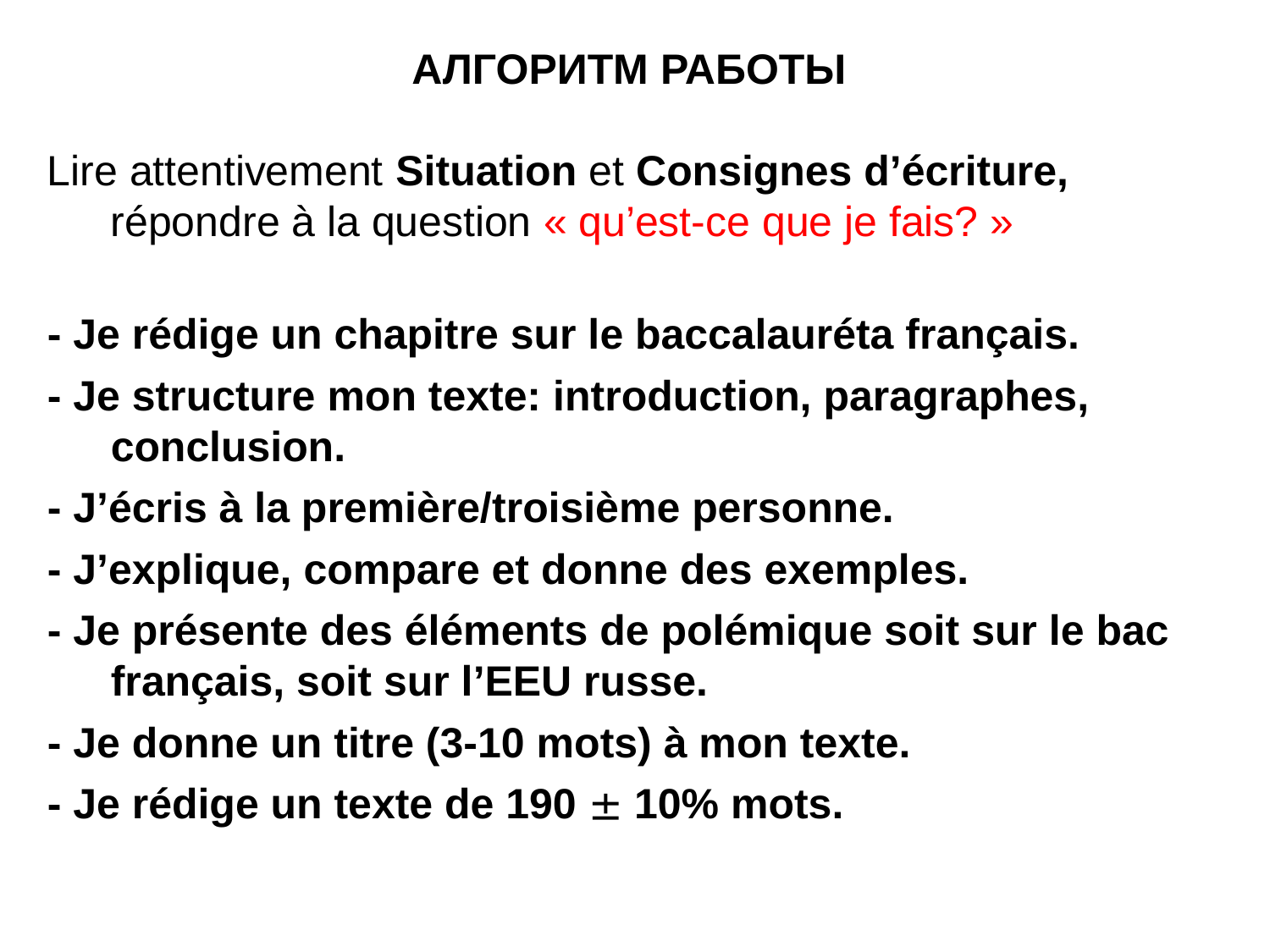

Алгоритм работы

Lire attentivement Situation et Consignes d’écriture, répondre à la question « qu’est-ce que je fais? »

- Je rédige un chapitre sur le baccalauréta français.
- Je structure mon texte: introduction, paragraphes, conclusion.
- J’écris à la première/troisième personne.
- J’explique, compare et donne des exemples.
- Je présente des éléments de polémique soit sur le bac français, soit sur l’EEU russe.
- Je donne un titre (3-10 mots) à mon texte.
- Je rédige un texte de 190 ± 10% mots.